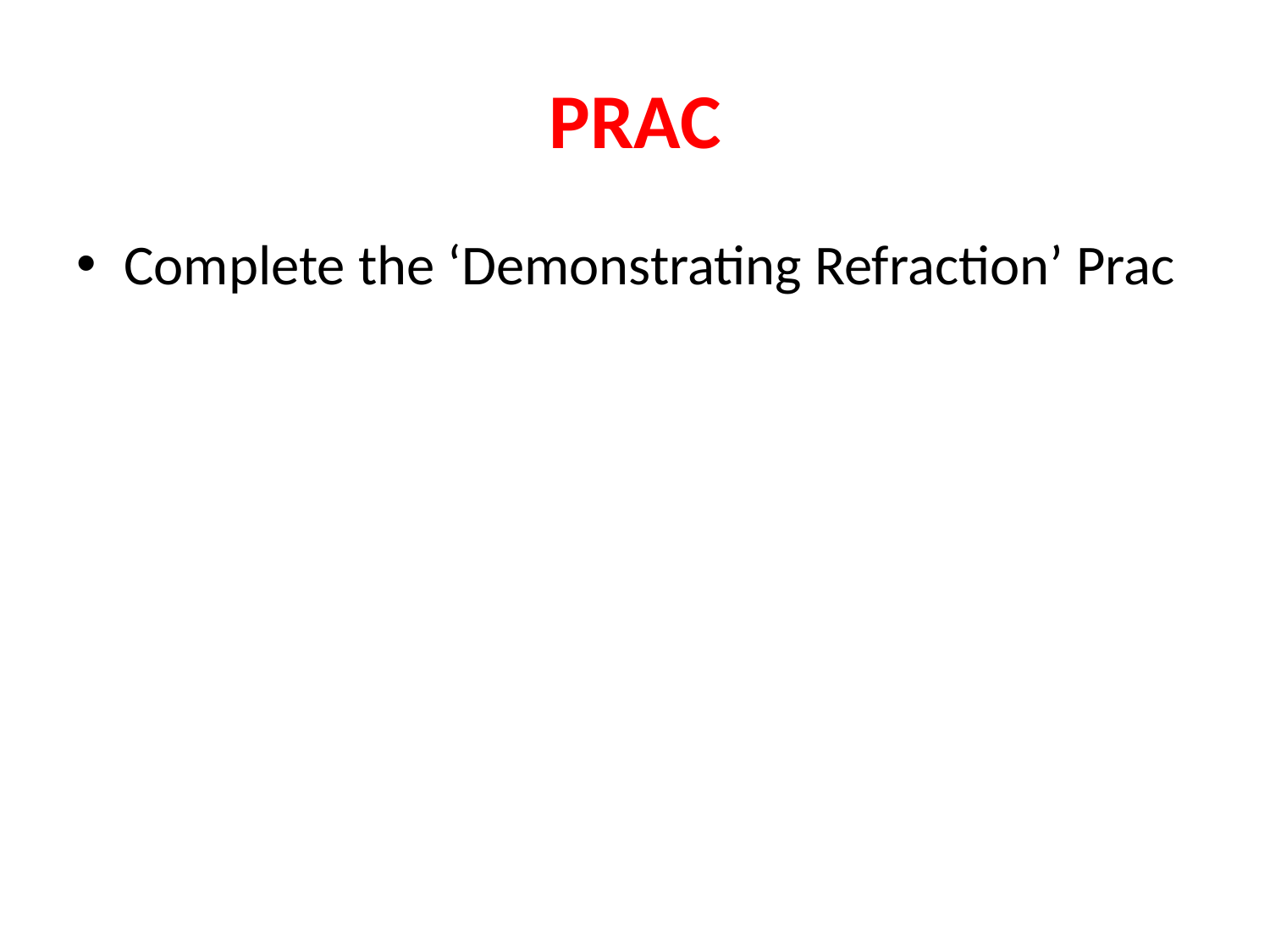

# PRAC
Complete the ‘Demonstrating Refraction’ Prac